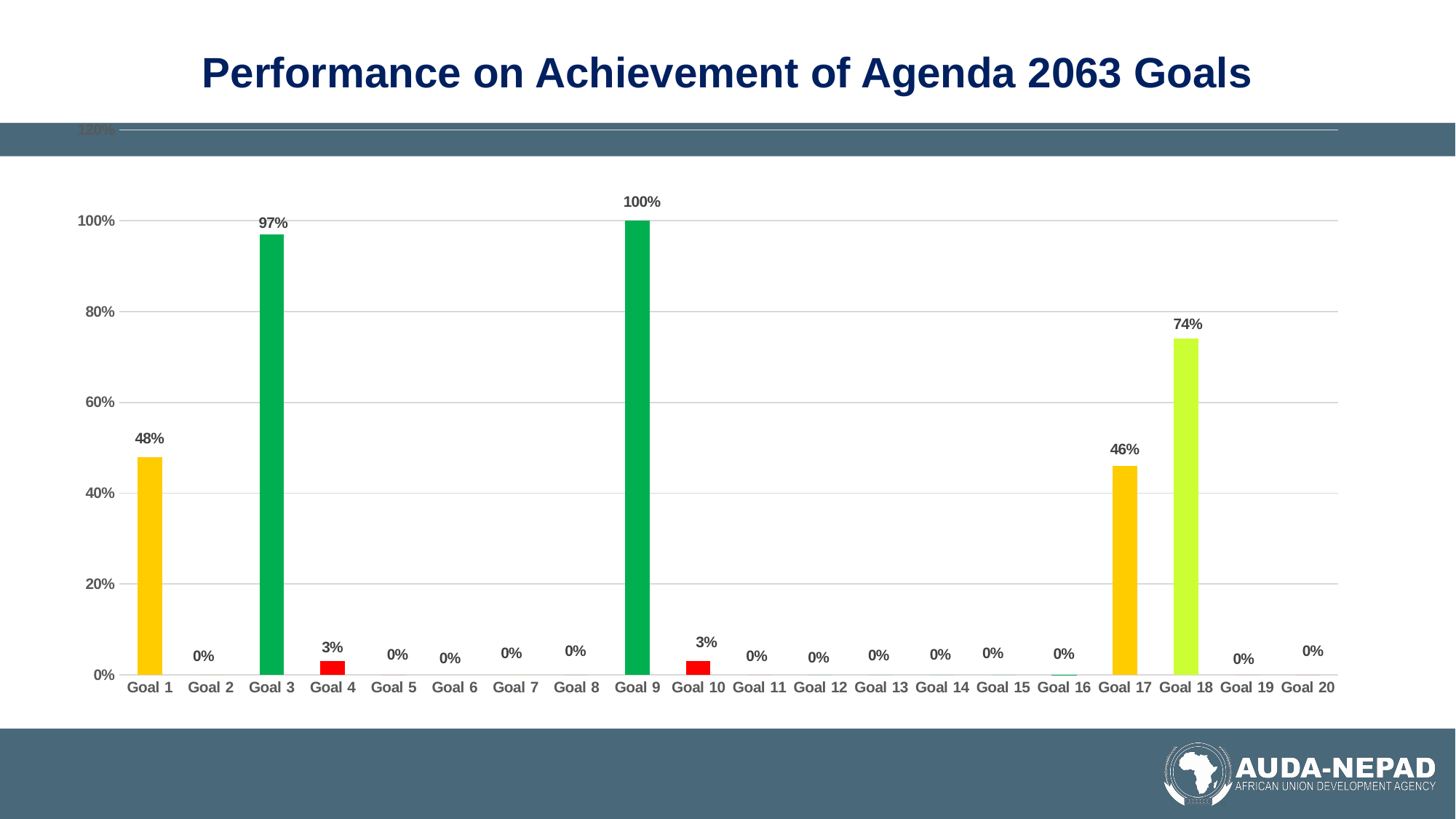

# Performance on Achievement of Agenda 2063 Goals

[unsupported chart]